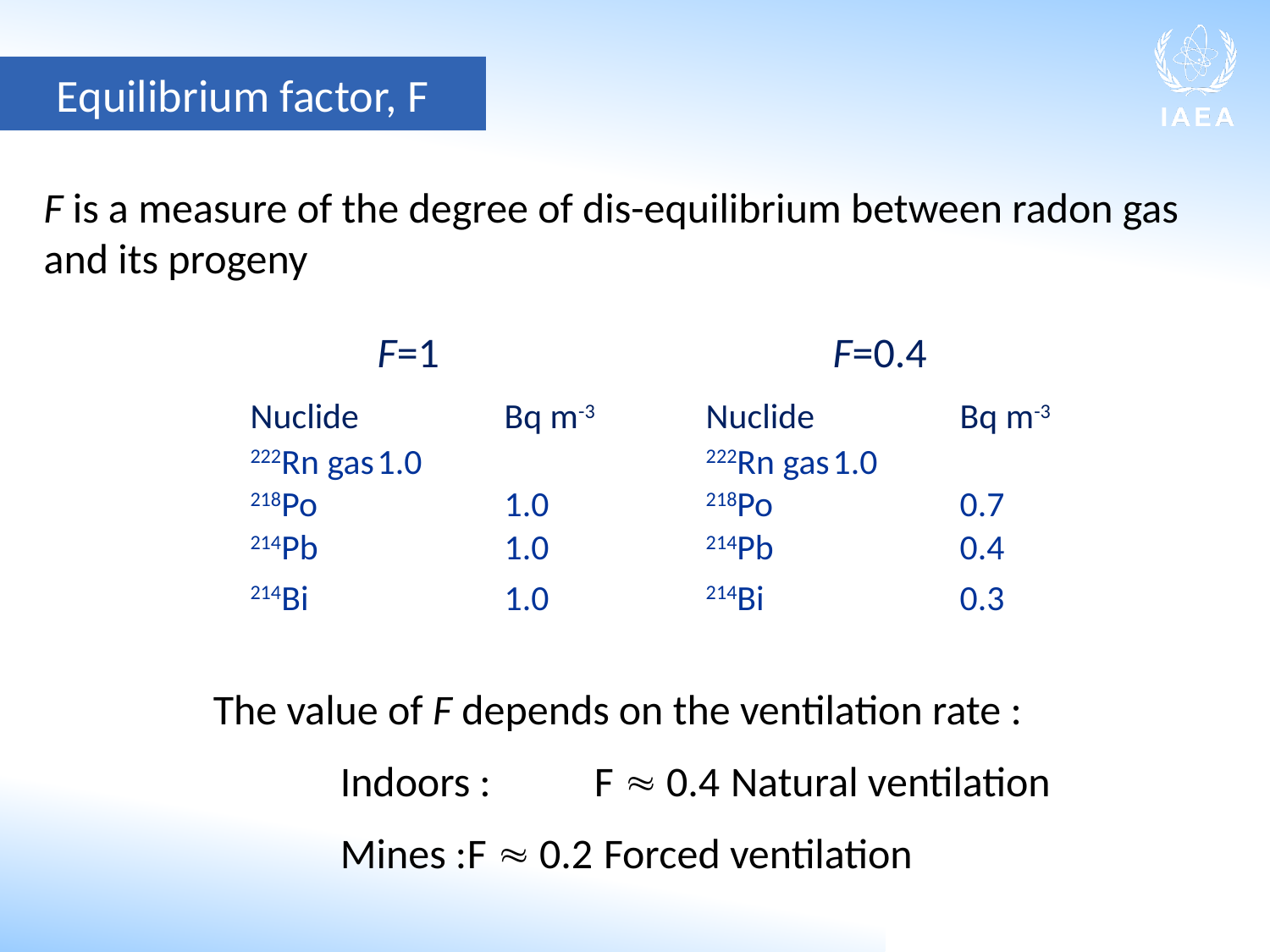

Equilibrium factor, F
F is a measure of the degree of dis-equilibrium between radon gas and its progeny
	F=1
Nuclide		Bq m-3
222Rn gas	1.0
218Po		1.0
214Pb		1.0
214Bi		1.0
	F=0.4
Nuclide		Bq m-3
222Rn gas	1.0
218Po		0.7
214Pb		0.4
214Bi		0.3
The value of F depends on the ventilation rate :
	Indoors :   	F ≈ 0.4	 Natural ventilation
	Mines :	F ≈ 0.2	 Forced ventilation